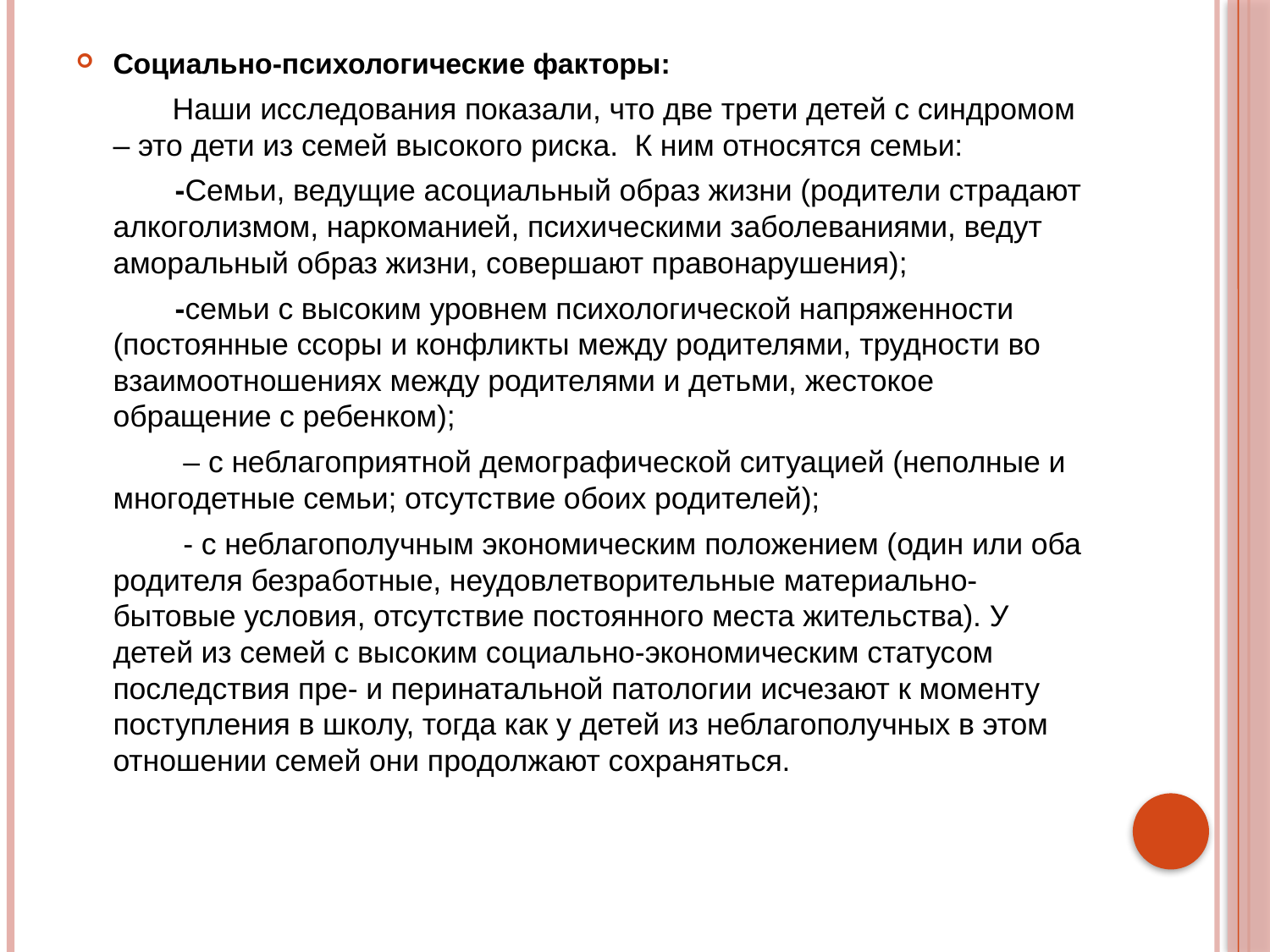

Социально-психологические факторы:
            Наши исследования показали, что две трети детей с синдромом – это дети из семей высокого риска.  К ним относятся семьи:
            -Семьи, ведущие асоциальный образ жизни (родители страдают алкоголизмом, наркоманией, психическими заболеваниями, ведут аморальный образ жизни, совершают правонарушения);
            -семьи с высоким уровнем психологической напряженности (постоянные ссоры и конфликты между родителями, трудности во взаимоотношениях между родителями и детьми, жестокое обращение с ребенком);
             – с неблагоприятной демографической ситуацией (неполные и многодетные семьи; отсутствие обоих родителей);
             - с неблагополучным экономическим положением (один или оба родителя безработные, неудовлетворительные материально-бытовые условия, отсутствие постоянного места жительства). У детей из семей с высоким социально-экономическим статусом последствия пре- и перинатальной патологии исчезают к моменту поступления в школу, тогда как у детей из неблагополучных в этом отношении семей они продолжают сохраняться.